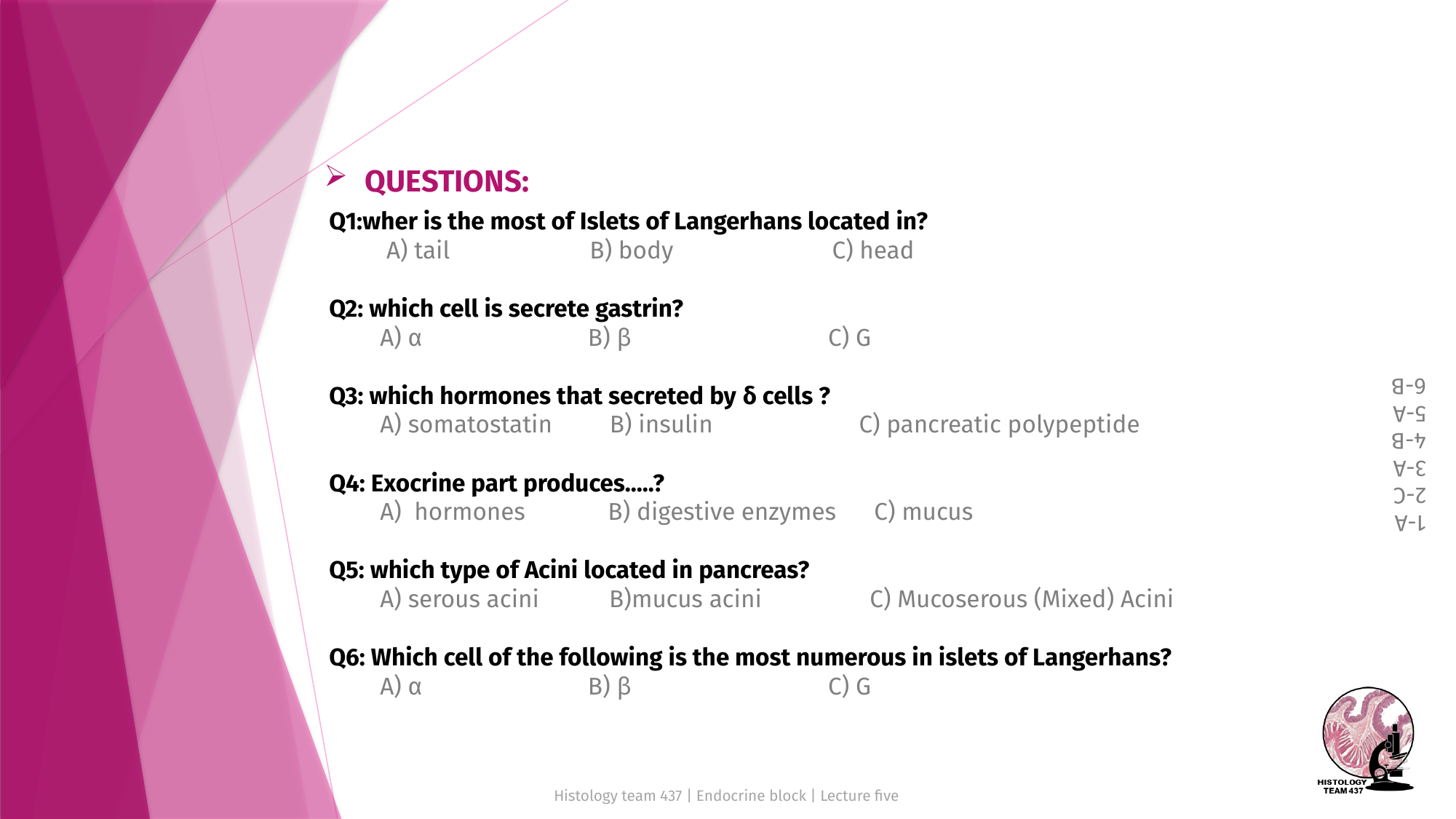

Q1:wher is the most of Islets of Langerhans located in?
         A) tail                      B) body                         C) head

Q2: which cell is secrete gastrin?
        Α) α                          B) β                               C) G

Q3: which hormones that secreted by δ cells ?
        A) somatostatin         B) insulin                       C) pancreatic polypeptide

Q4: Exocrine part produces.....?
        A)  hormones             B) digestive enzymes      C) mucus

Q5: which type of Acini located in pancreas?
        A) serous acini           B)mucus acini                 C) Mucoserous (Mixed) Acini

Q6: Which cell of the following is the most numerous in islets of Langerhans?
        Α) α                          B) β                               C) G
1-A
2-C
3-A
4-B
5-A
6-B